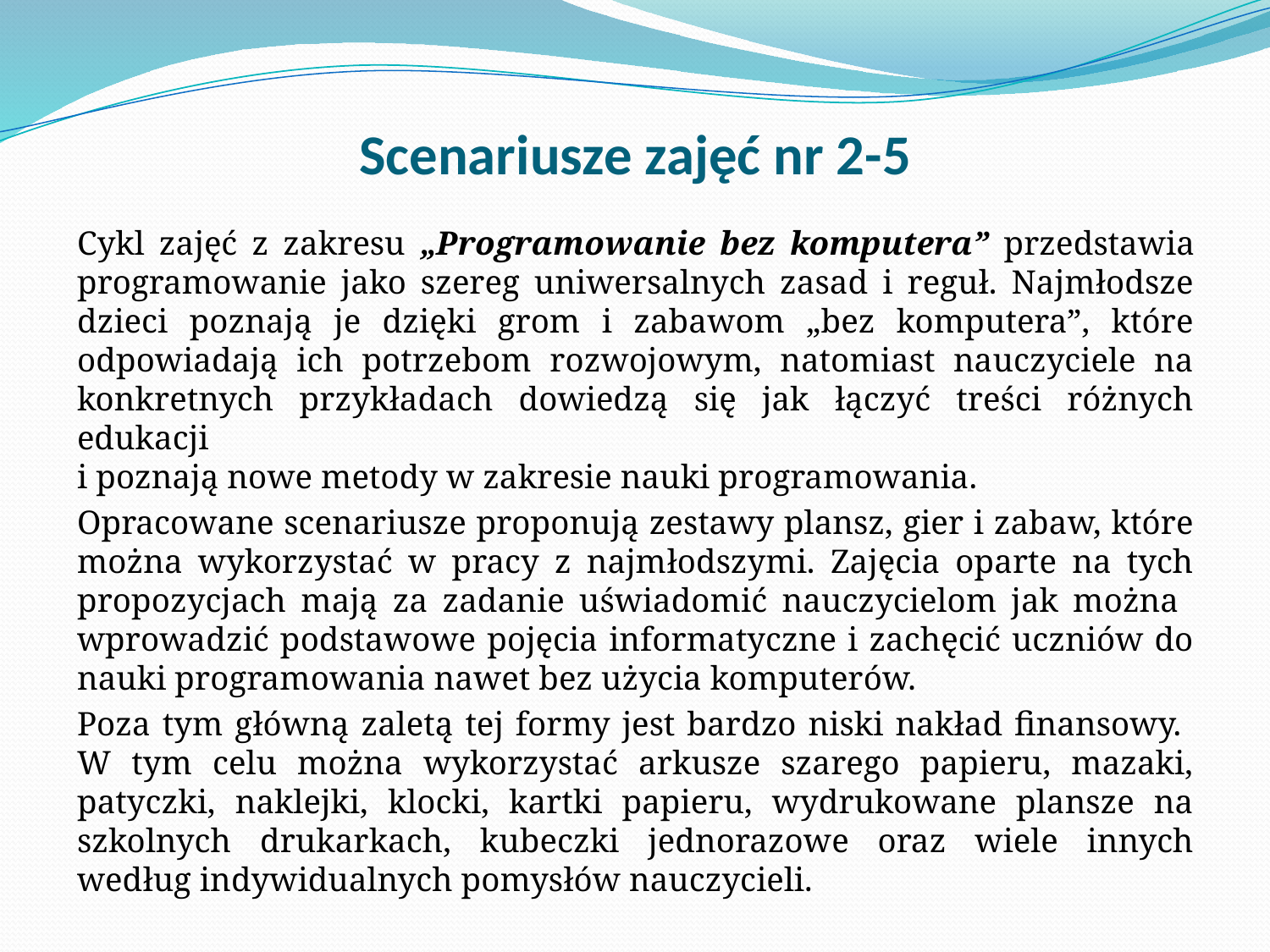

# Scenariusze zajęć nr 2-5
Cykl zajęć z zakresu „Programowanie bez komputera” przedstawia programowanie jako szereg uniwersalnych zasad i reguł. Najmłodsze dzieci poznają je dzięki grom i zabawom „bez komputera”, które odpowiadają ich potrzebom rozwojowym, natomiast nauczyciele na konkretnych przykładach dowiedzą się jak łączyć treści różnych edukacji
i poznają nowe metody w zakresie nauki programowania.
Opracowane scenariusze proponują zestawy plansz, gier i zabaw, które można wykorzystać w pracy z najmłodszymi. Zajęcia oparte na tych propozycjach mają za zadanie uświadomić nauczycielom jak można  wprowadzić podstawowe pojęcia informatyczne i zachęcić uczniów do nauki programowania nawet bez użycia komputerów.
Poza tym główną zaletą tej formy jest bardzo niski nakład finansowy.
W tym celu można wykorzystać arkusze szarego papieru, mazaki, patyczki, naklejki, klocki, kartki papieru, wydrukowane plansze na szkolnych drukarkach, kubeczki jednorazowe oraz wiele innych według indywidualnych pomysłów nauczycieli.